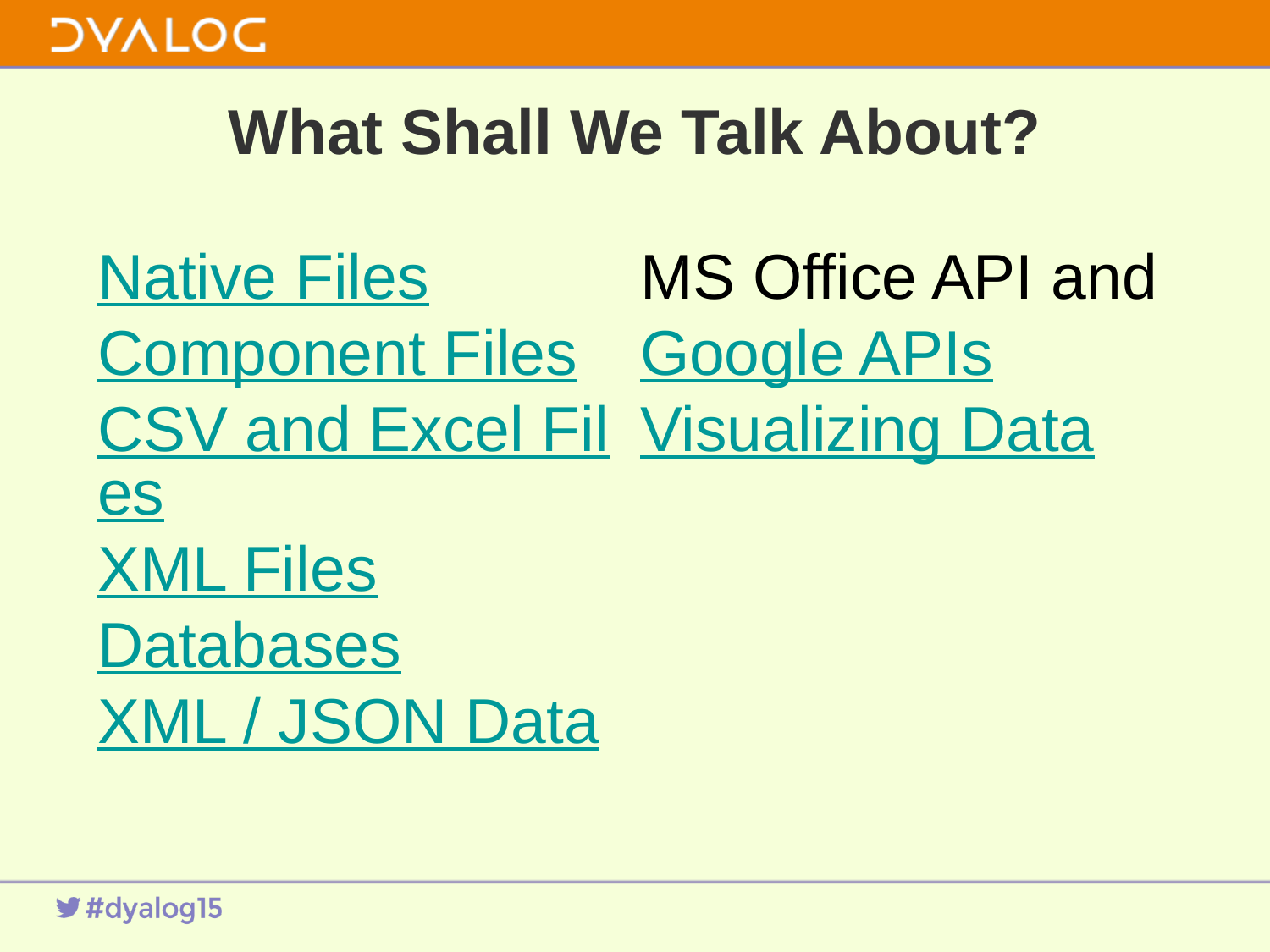

# What Shall We Talk About?
Native Files
Component Files
CSV and Excel Files
XML Files
Databases
XML / JSON Data
MS Office API and
Google APIs
Visualizing Data